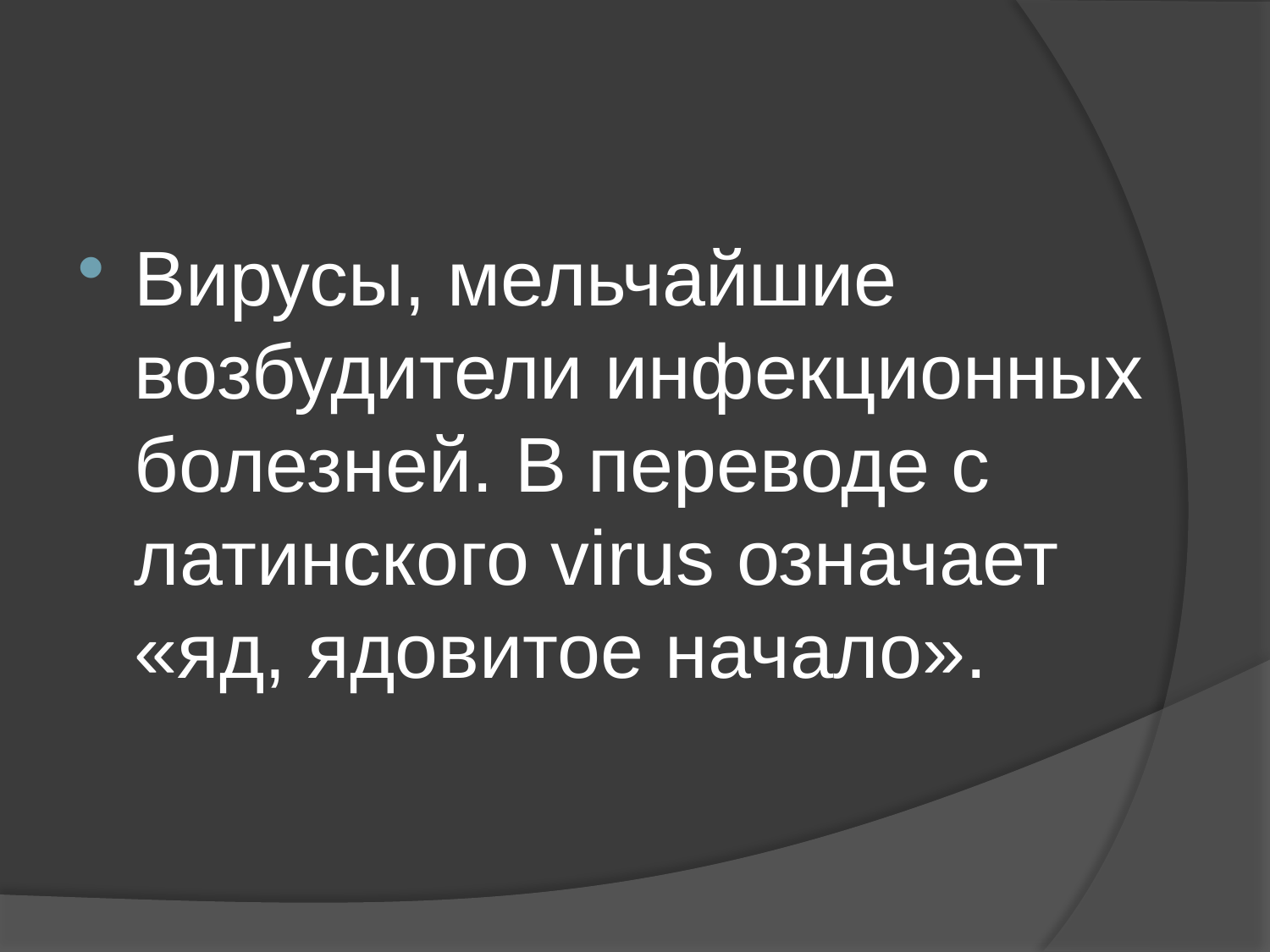

Вирусы, мельчайшие возбудители инфекционных болезней. В переводе с латинского virus означает «яд, ядовитое начало».